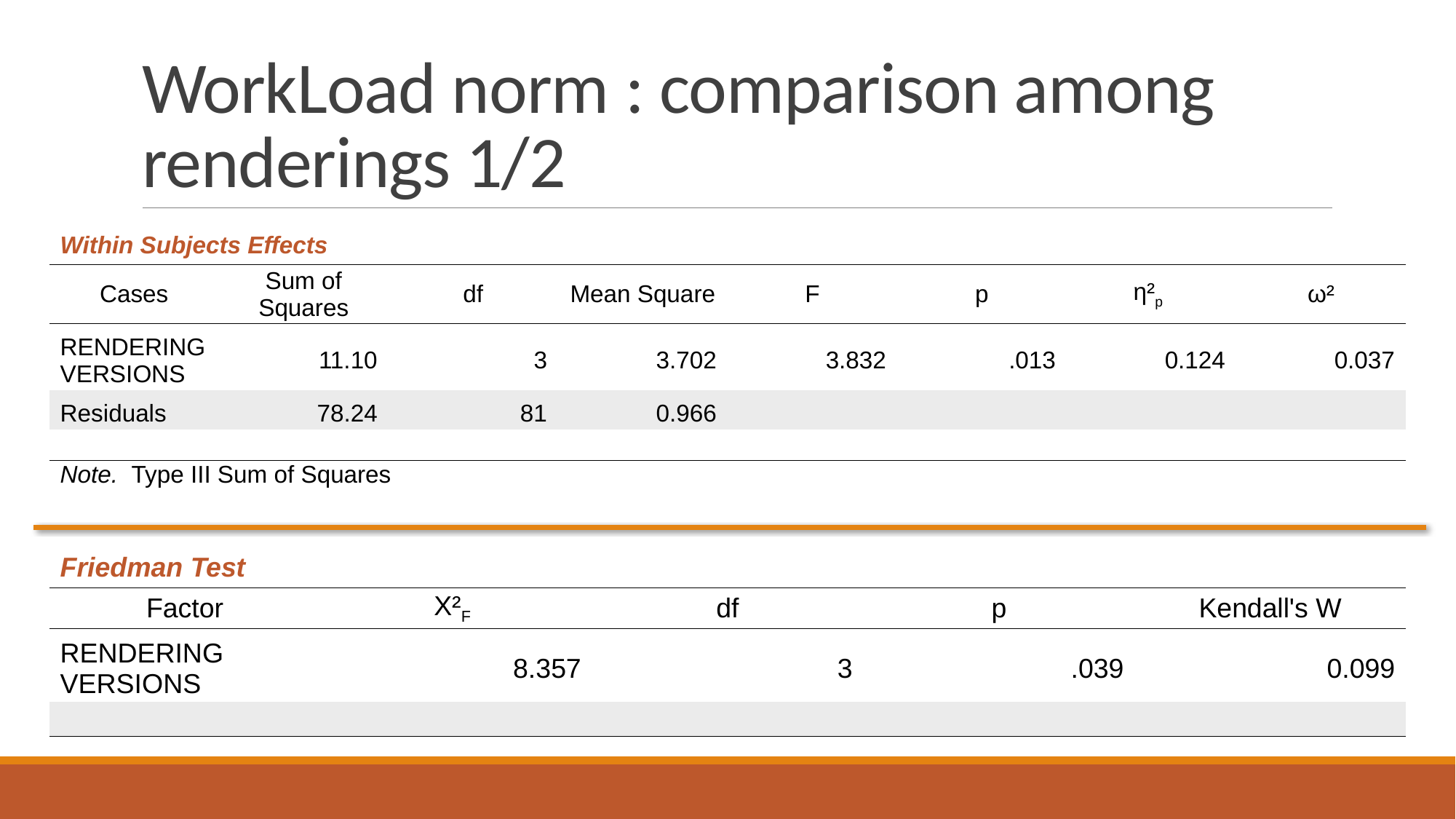

# WorkLoad norm : comparison among renderings​ 1/2
| Within Subjects Effects |  |  |  |  |  |  |  |
| --- | --- | --- | --- | --- | --- | --- | --- |
| Cases | Sum of Squares | df | Mean Square | F | p | η²p | ω² |
| RENDERING VERSIONS | 11.10 | 3 | 3.702 | 3.832 | .013 | 0.124 | 0.037 |
| Residuals | 78.24 | 81 | 0.966 |  |  |  |  |
|  |  |  |  |  |  |  |  |
| Note.  Type III Sum of Squares |  |  |  |  |  |  |  |
| Friedman Test |  |  |  |  |
| --- | --- | --- | --- | --- |
| Factor | Χ²F | df | p | Kendall's W |
| RENDERING VERSIONS | 8.357 | 3 | .039 | 0.099 |
|  |  |  |  |  |